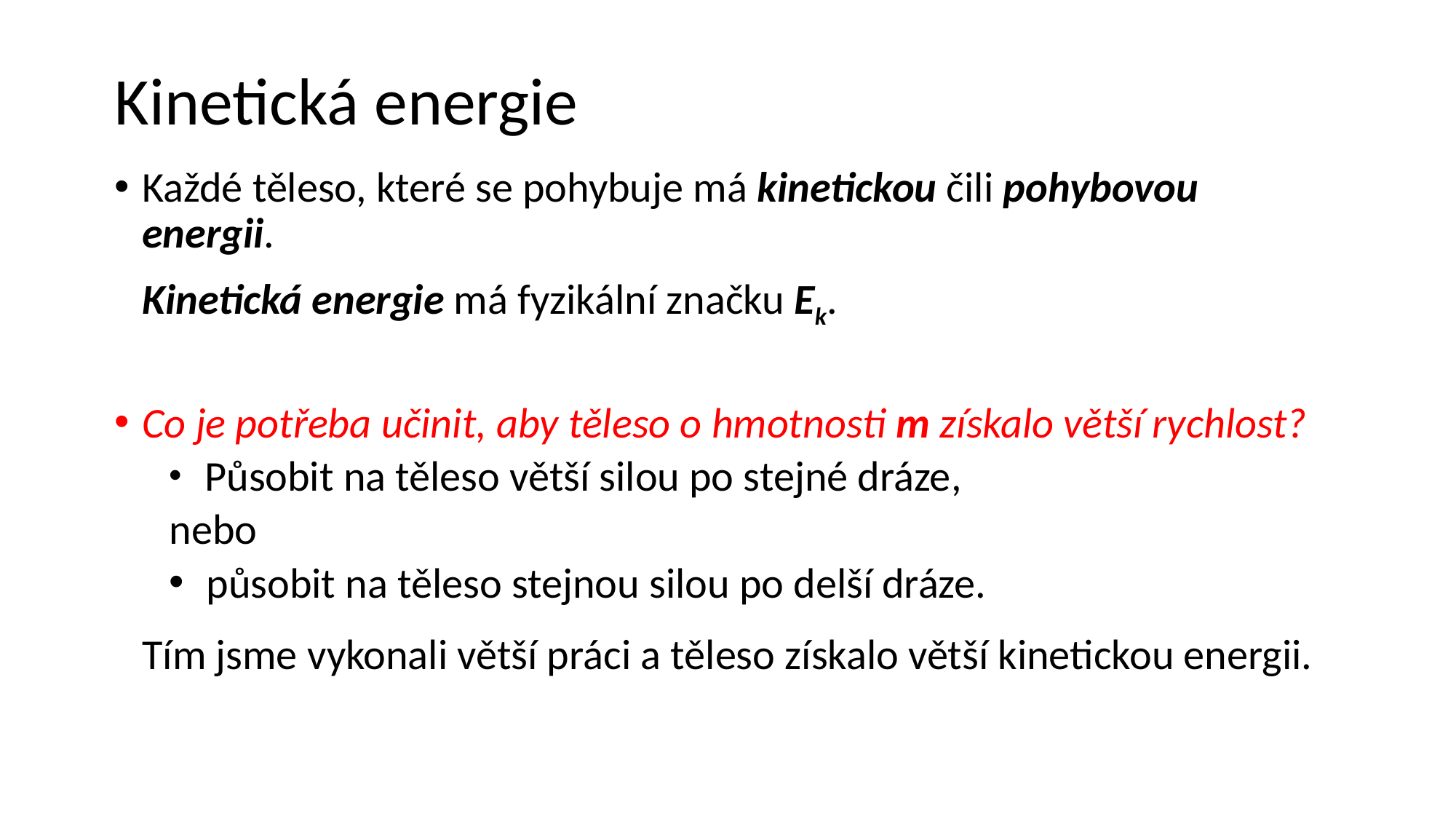

# Kinetická energie
Každé těleso, které se pohybuje má kinetickou čili pohybovou energii.
	Kinetická energie má fyzikální značku Ek.

Co je potřeba učinit, aby těleso o hmotnosti m získalo větší rychlost?
 Působit na těleso větší silou po stejné dráze,
nebo
 působit na těleso stejnou silou po delší dráze.
	Tím jsme vykonali větší práci a těleso získalo větší kinetickou energii.